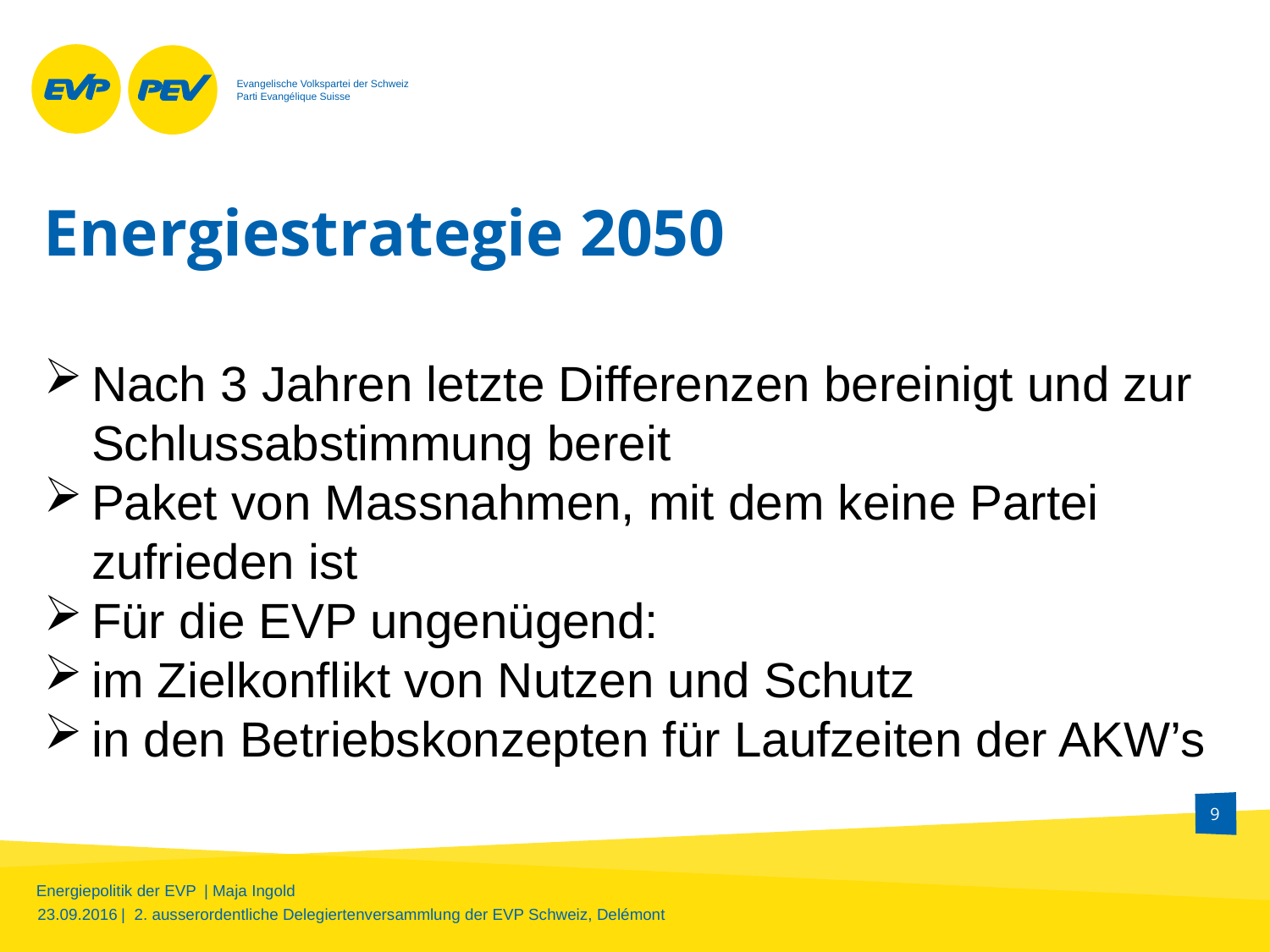

# Energiestrategie 2050

Nach 3 Jahren letzte Differenzen bereinigt und zur Schlussabstimmung bereit
Paket von Massnahmen, mit dem keine Partei zufrieden ist
Für die EVP ungenügend:
im Zielkonflikt von Nutzen und Schutz
in den Betriebskonzepten für Laufzeiten der AKW’s

9
23.09.2016